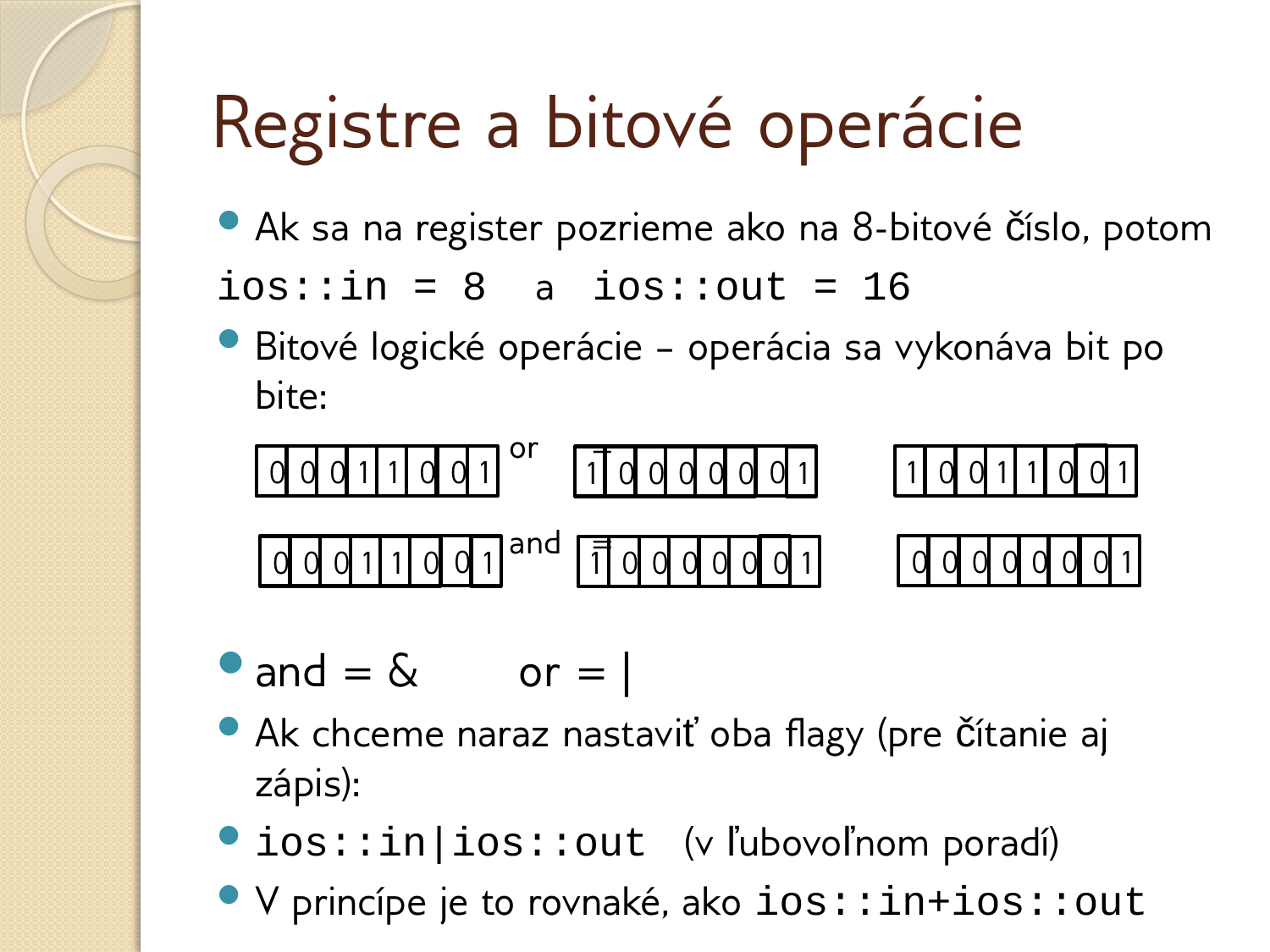

# Registre a bitové operácie
Ak sa na register pozrieme ako na 8-bitové číslo, potom
ios::in = 8  a   ios::out = 16
Bitové logické operácie – operácia sa vykonáva bit po bite:
    or 			=

    and 			=

and = &       or = |
Ak chceme naraz nastaviť oba flagy (pre čítanie aj zápis):
ios::in|ios::out   (v ľubovoľnom poradí)
V princípe je to rovnaké, ako ios::in+ios::out

0
1
0
0
1
1
0
1
0
0
0
0
1
1
0
1
0
1
0
0
0
0
0
1
0
0
0
0
0
0
0
1
0
0
0
0
1
1
0
1
0
1
0
0
0
0
0
1